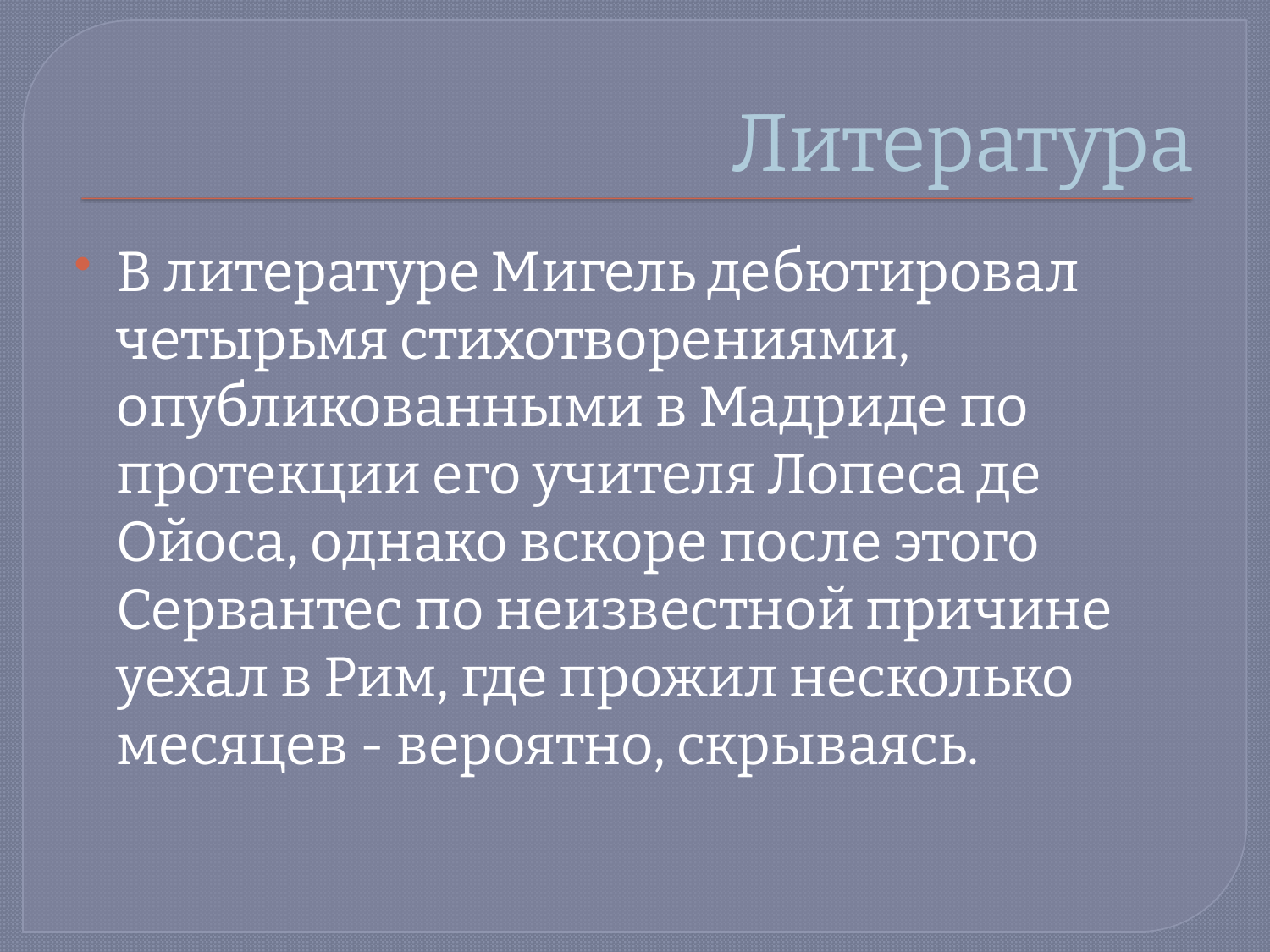

# Литература
В литературе Мигель дебютировал четырьмя стихотворениями, опубликованными в Мадриде по протекции его учителя Лопеса де Ойоса, однако вскоре после этого Сервантес по неизвестной причине уехал в Рим, где прожил несколько месяцев - вероятно, скрываясь.